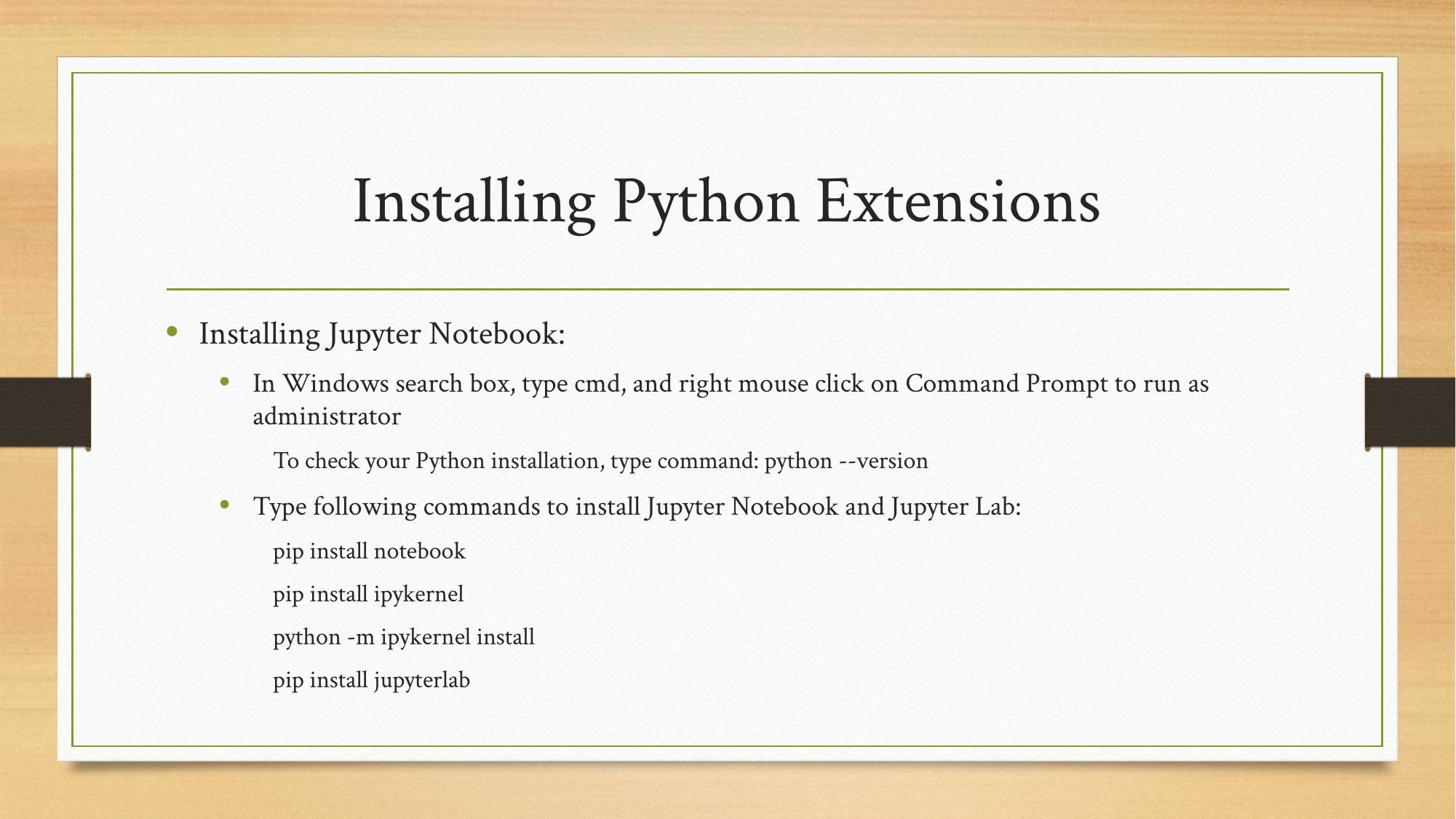

# Installing Python Extensions
Installing Jupyter Notebook:
In Windows search box, type cmd, and right mouse click on Command Prompt to run as administrator
To check your Python installation, type command: python --version
Type following commands to install Jupyter Notebook and Jupyter Lab:
pip install notebook
pip install ipykernel
python -m ipykernel install
pip install jupyterlab